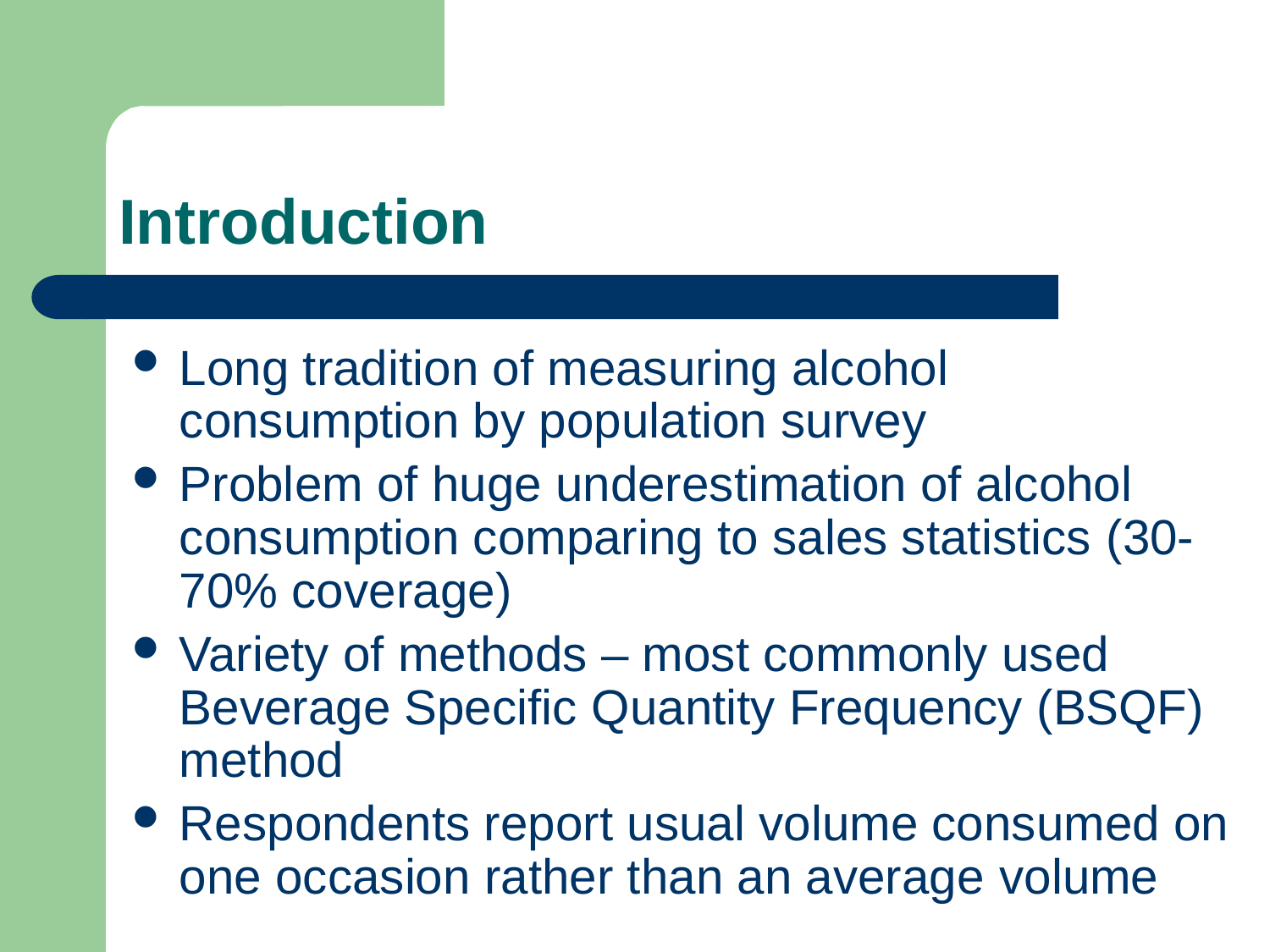

# Introduction
Long tradition of measuring alcohol consumption by population survey
Problem of huge underestimation of alcohol consumption comparing to sales statistics (30-70% coverage)
Variety of methods – most commonly used Beverage Specific Quantity Frequency (BSQF) method
Respondents report usual volume consumed on one occasion rather than an average volume